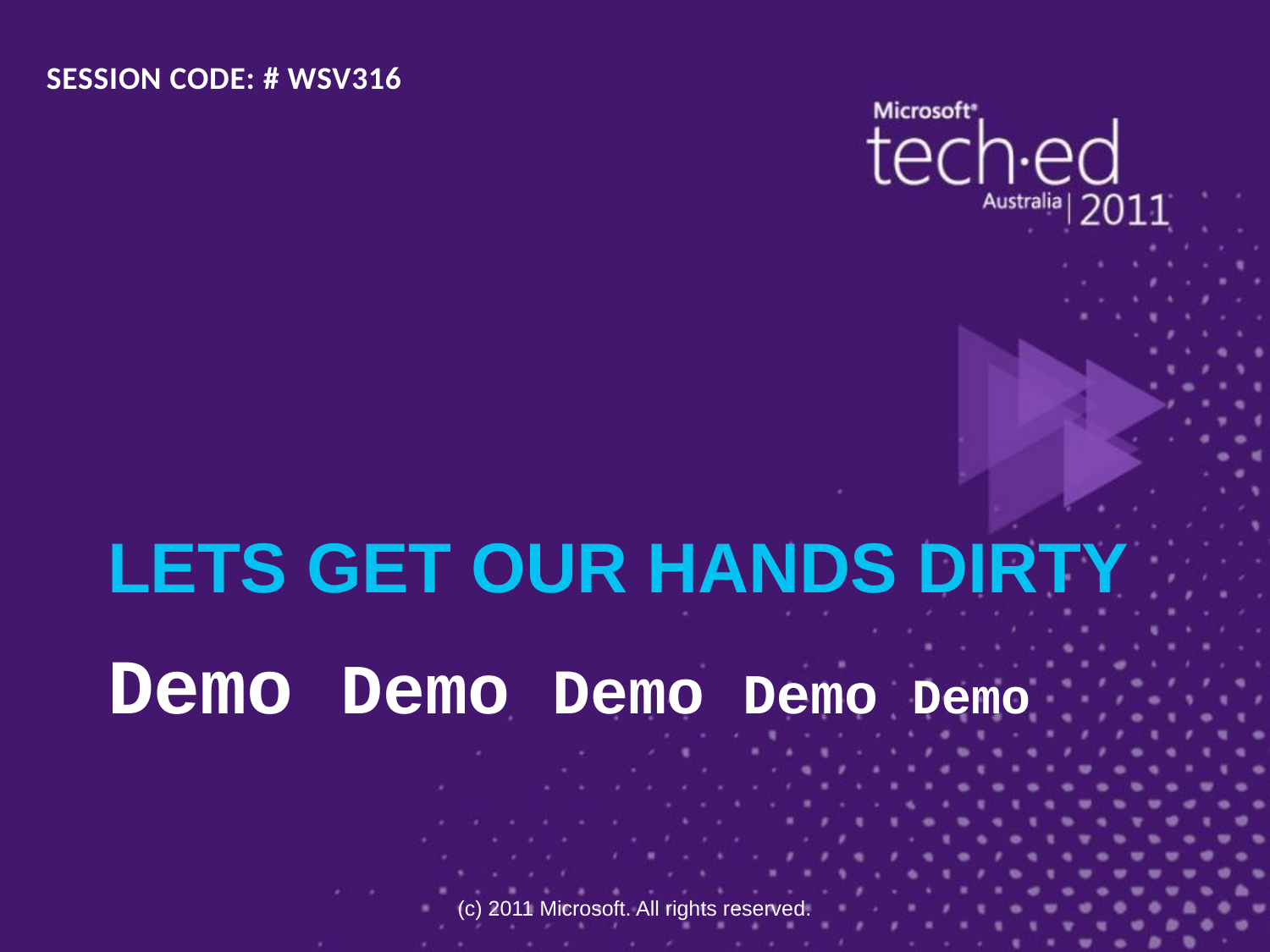

SESSION CODE: # WSV316
# Lets Get Our Hands Dirty
Demo Demo Demo Demo Demo
(c) 2011 Microsoft. All rights reserved.